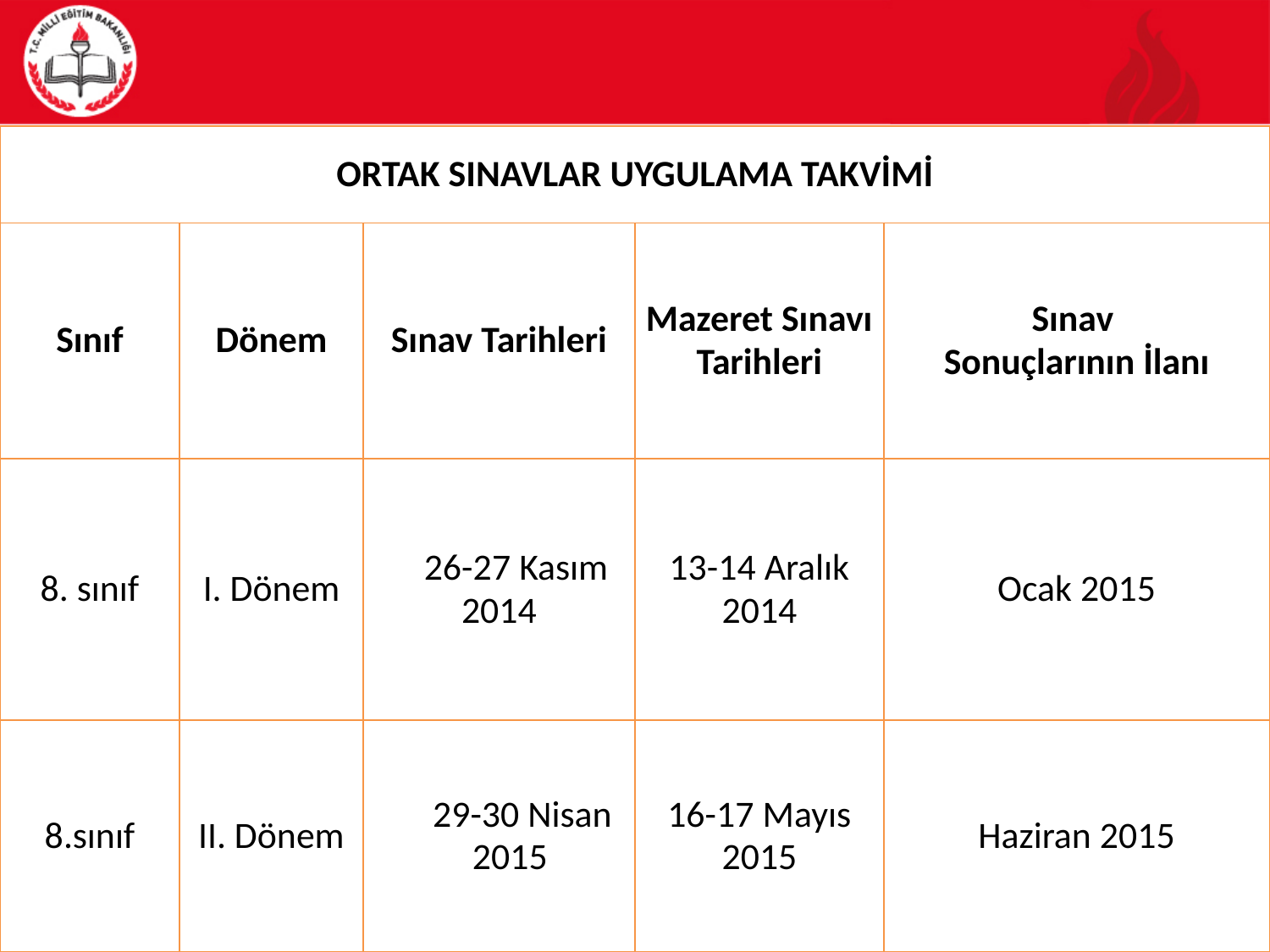

| ORTAK SINAVLAR UYGULAMA TAKVİMİ |  |  |  |  |
| --- | --- | --- | --- | --- |
| Sınıf | Dönem | Sınav Tarihleri | Mazeret Sınavı Tarihleri | Sınav Sonuçlarının İlanı |
| 8. sınıf | I. Dönem | 26-27 Kasım 2014 | 13-14 Aralık 2014 | Ocak 2015 |
| 8.sınıf | II. Dönem | 29-30 Nisan 2015 | 16-17 Mayıs 2015 | Haziran 2015 |